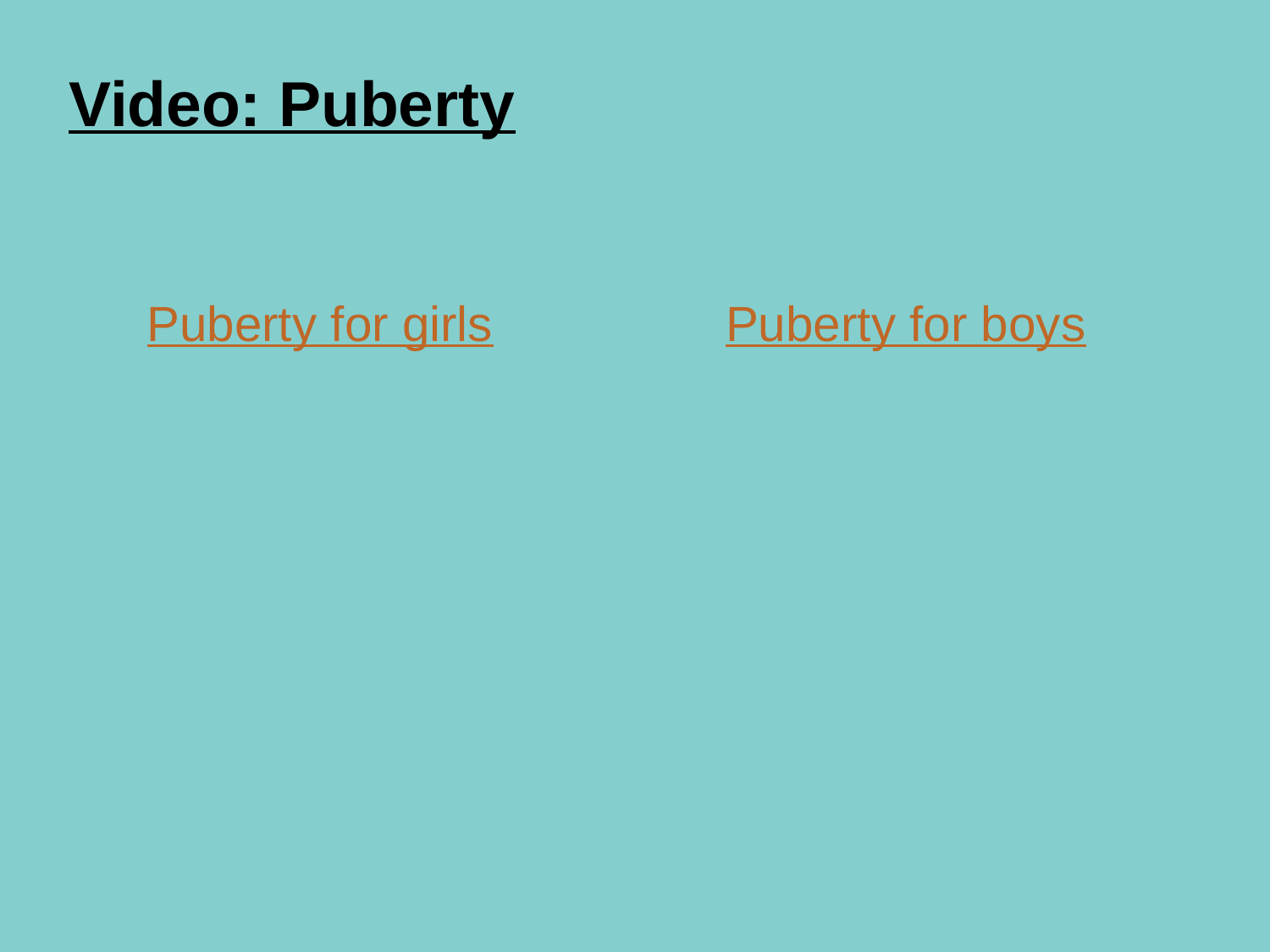

# Video: Puberty
Puberty for girls

Puberty for boys